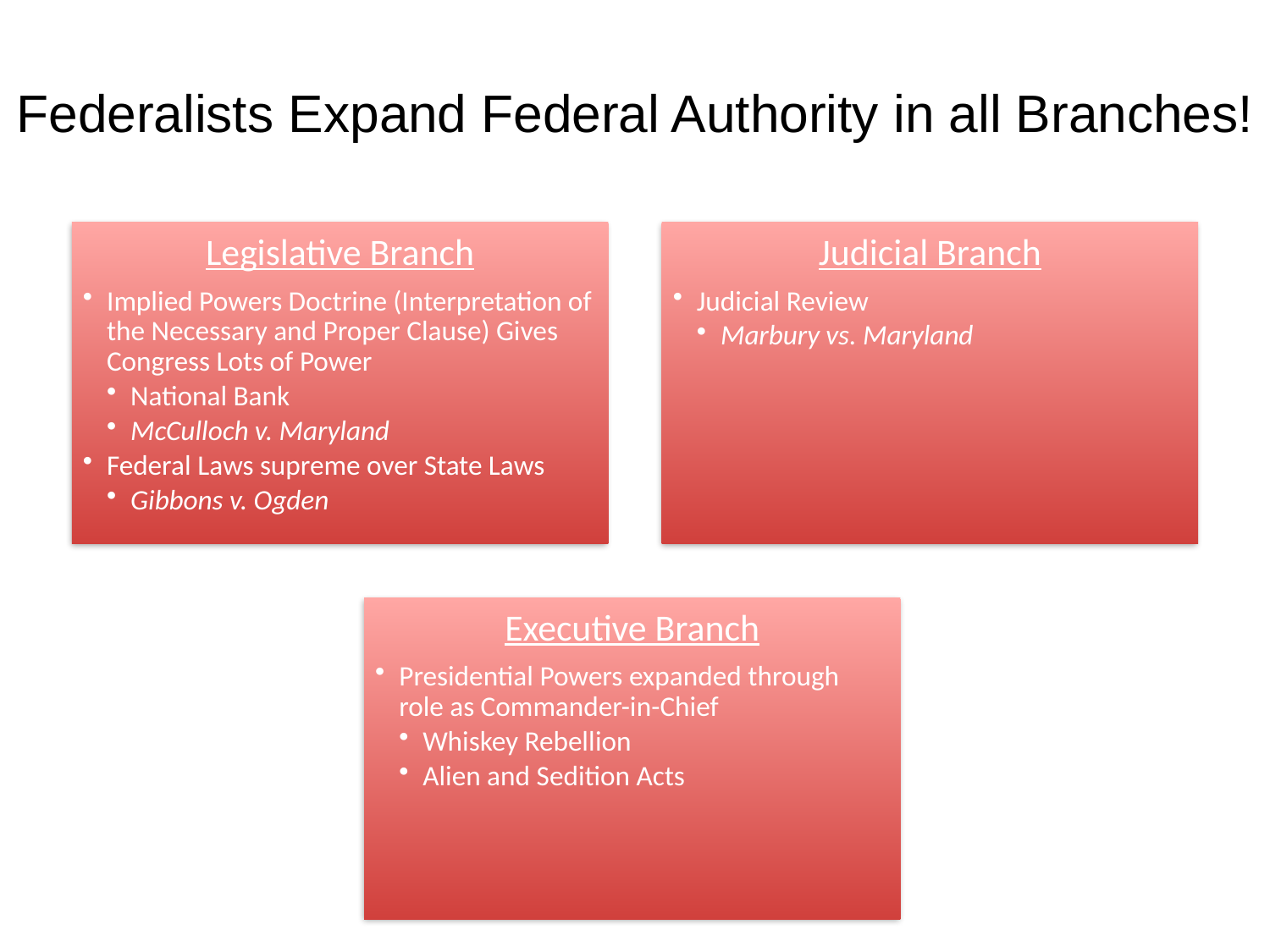

# Federalists Expand Federal Authority in all Branches!
Legislative Branch
Implied Powers Doctrine (Interpretation of the Necessary and Proper Clause) Gives Congress Lots of Power
National Bank
McCulloch v. Maryland
Federal Laws supreme over State Laws
Gibbons v. Ogden
Judicial Branch
Judicial Review
Marbury vs. Maryland
Executive Branch
Presidential Powers expanded through role as Commander-in-Chief
Whiskey Rebellion
Alien and Sedition Acts